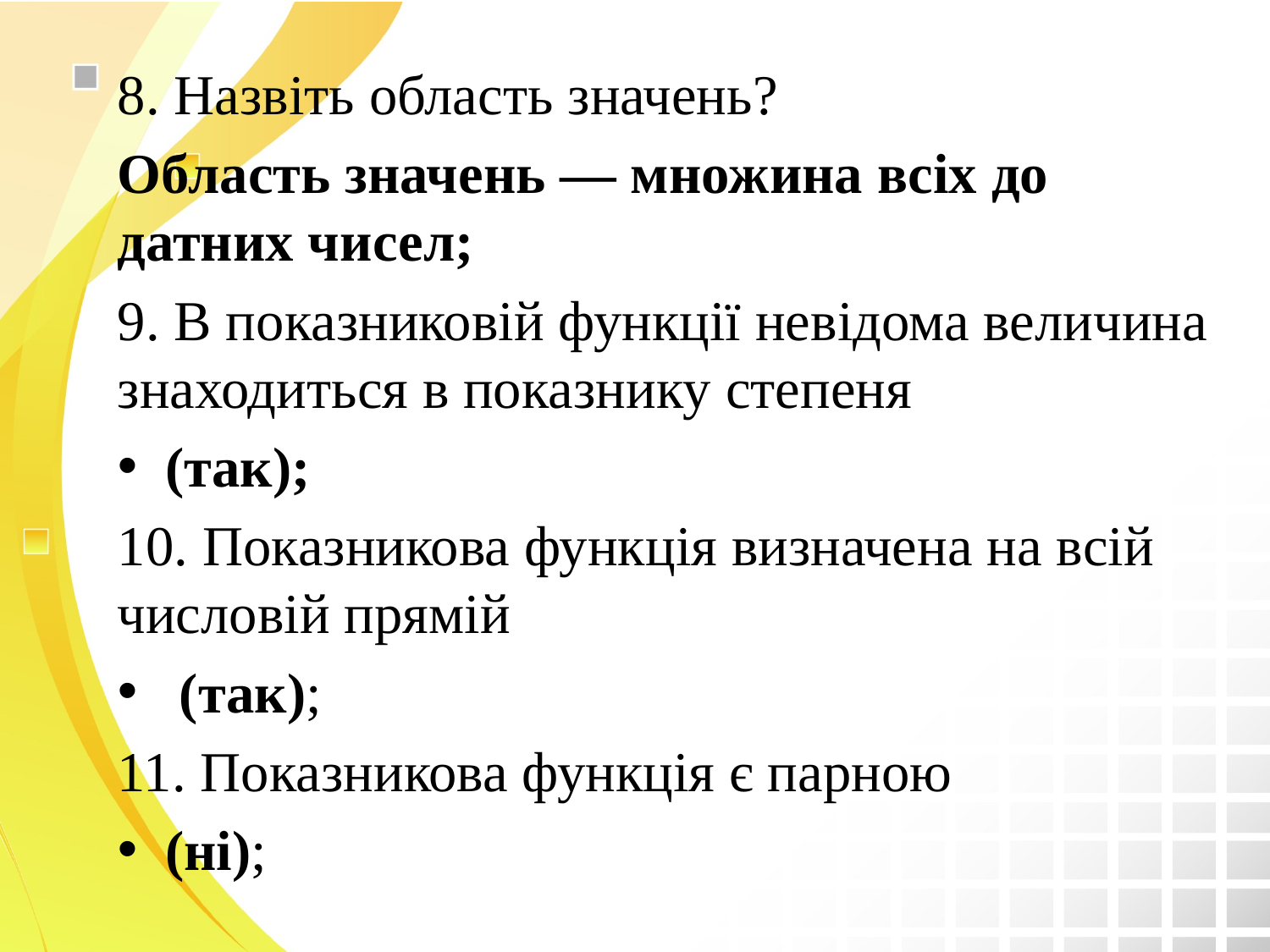

8. Назвіть область значень?
Область значень — множина всіх до­датних чисел;
9. В показниковій функції невідома величина знаходиться в показнику степеня
(так);
10. Показникова функція визначена на всій числовій прямій
 (так);
11. Показникова функція є парною
(ні);